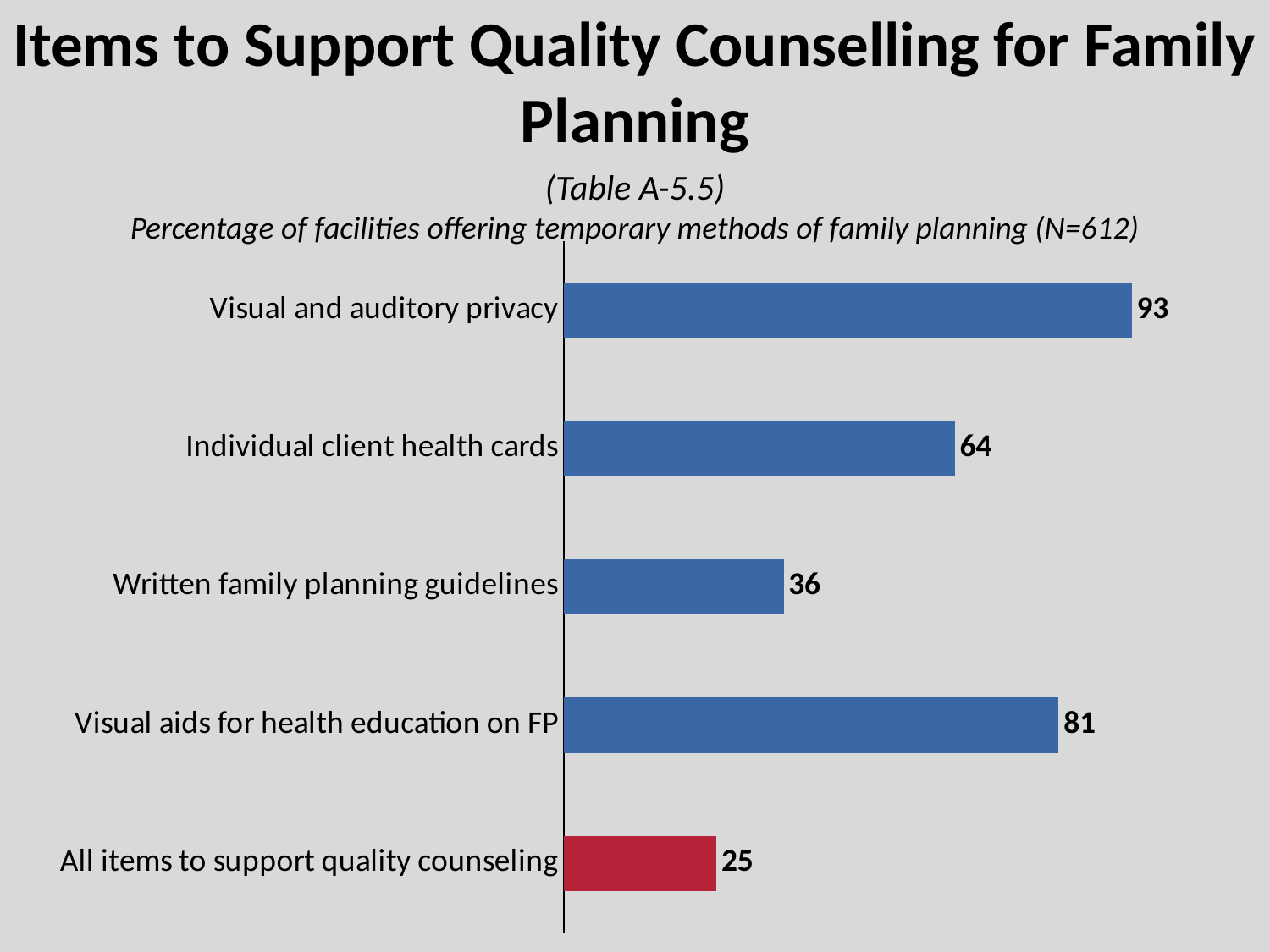

# Items to Support Quality Counselling for Family Planning
(Table A-5.5)
Percentage of facilities offering temporary methods of family planning (N=612)

### Chart

| Category | Series 1 |
|---|---|
| All items to support quality counseling | 25.0 |
| Visual aids for health education on FP | 81.0 |
| Written family planning guidelines | 36.0 |
| Individual client health cards | 64.0 |
| Visual and auditory privacy | 93.0 |